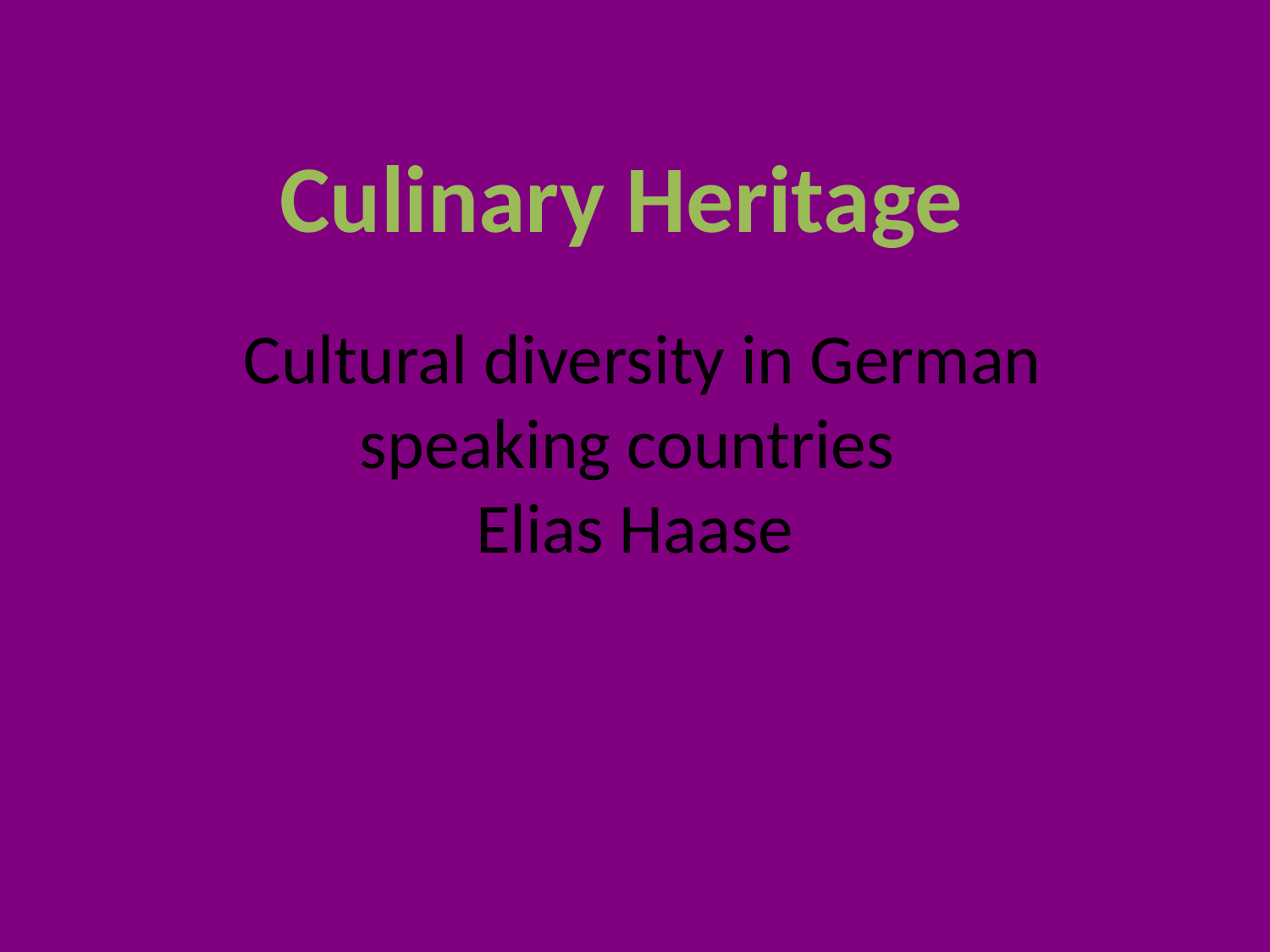

Culinary Heritage
# Cultural diversity in German speaking countries Elias Haase